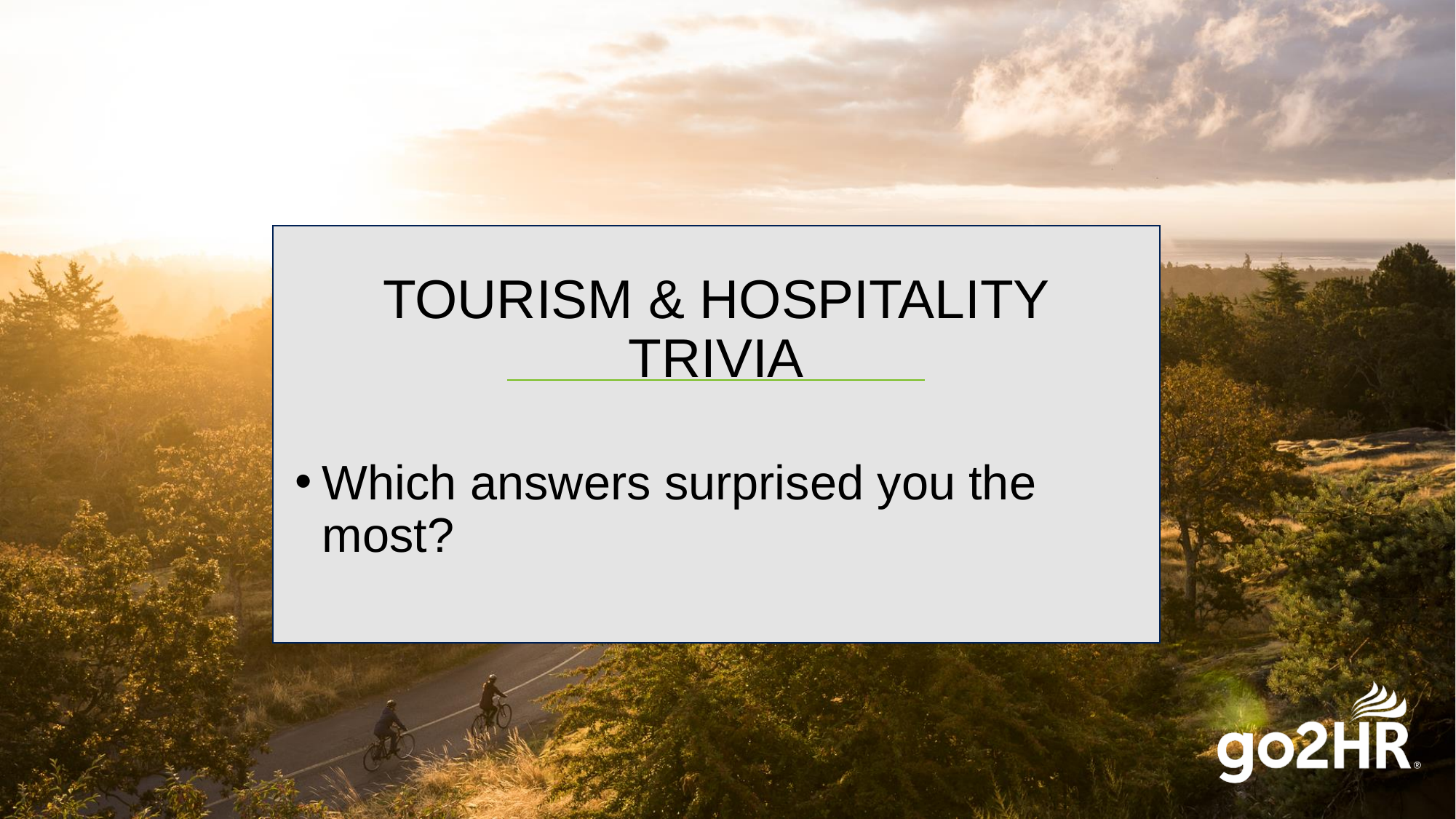

# TOURISM & HOSPITALITY TRIVIA
Which answers surprised you the most?